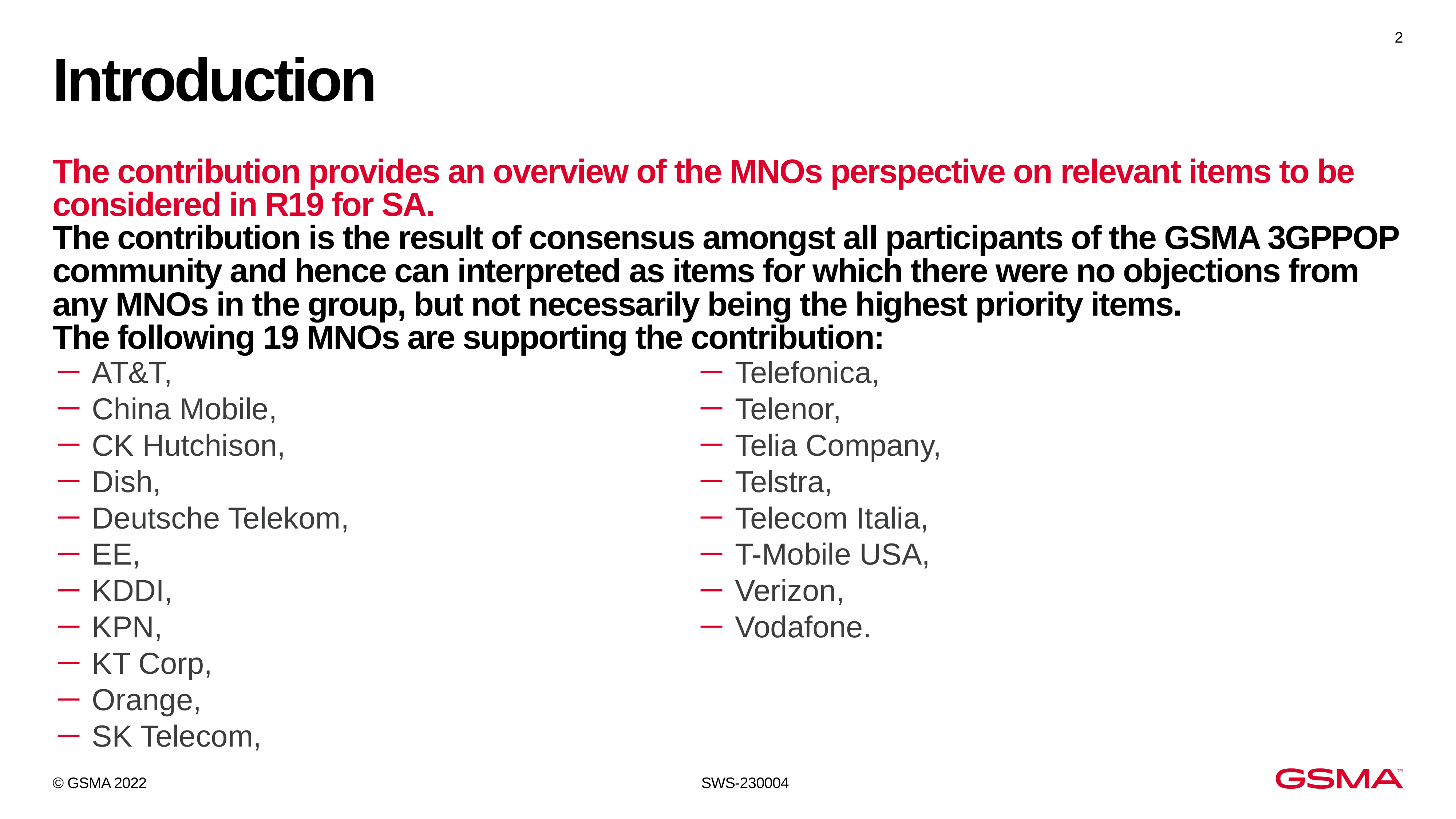

2
# Introduction
The contribution provides an overview of the MNOs perspective on relevant items to be considered in R19 for SA.
The contribution is the result of consensus amongst all participants of the GSMA 3GPPOP community and hence can interpreted as items for which there were no objections from any MNOs in the group, but not necessarily being the highest priority items.
The following 19 MNOs are supporting the contribution:
AT&T,
China Mobile,
CK Hutchison,
Dish,
Deutsche Telekom,
EE,
KDDI,
KPN,
KT Corp,
Orange,
SK Telecom,

Telefonica,
Telenor,
Telia Company,
Telstra,
Telecom Italia,
T-Mobile USA,
Verizon,
Vodafone.

© GSMA 2022